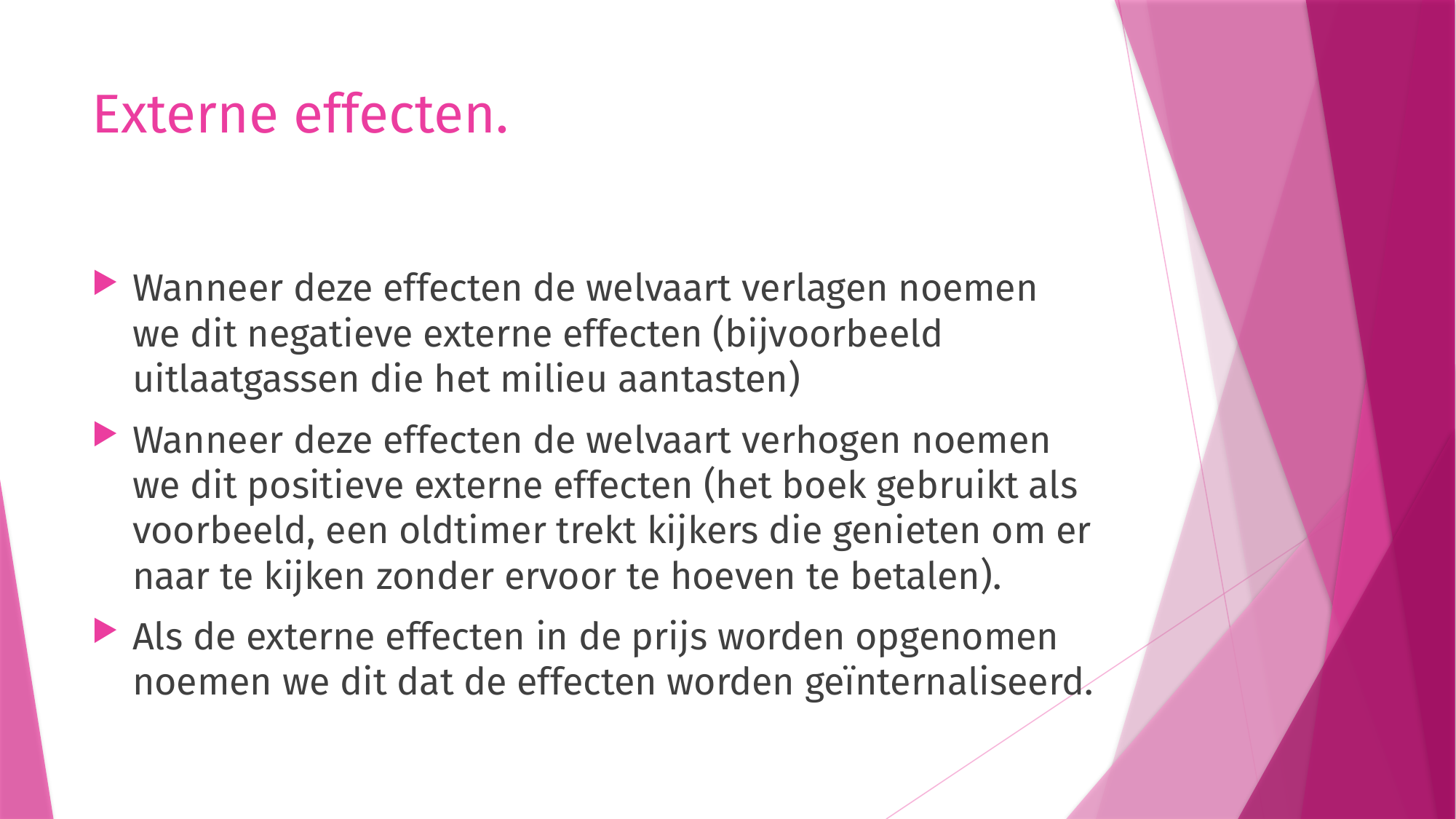

# Externe effecten.
Wanneer deze effecten de welvaart verlagen noemen we dit negatieve externe effecten (bijvoorbeeld uitlaatgassen die het milieu aantasten)
Wanneer deze effecten de welvaart verhogen noemen we dit positieve externe effecten (het boek gebruikt als voorbeeld, een oldtimer trekt kijkers die genieten om er naar te kijken zonder ervoor te hoeven te betalen).
Als de externe effecten in de prijs worden opgenomen noemen we dit dat de effecten worden geïnternaliseerd.